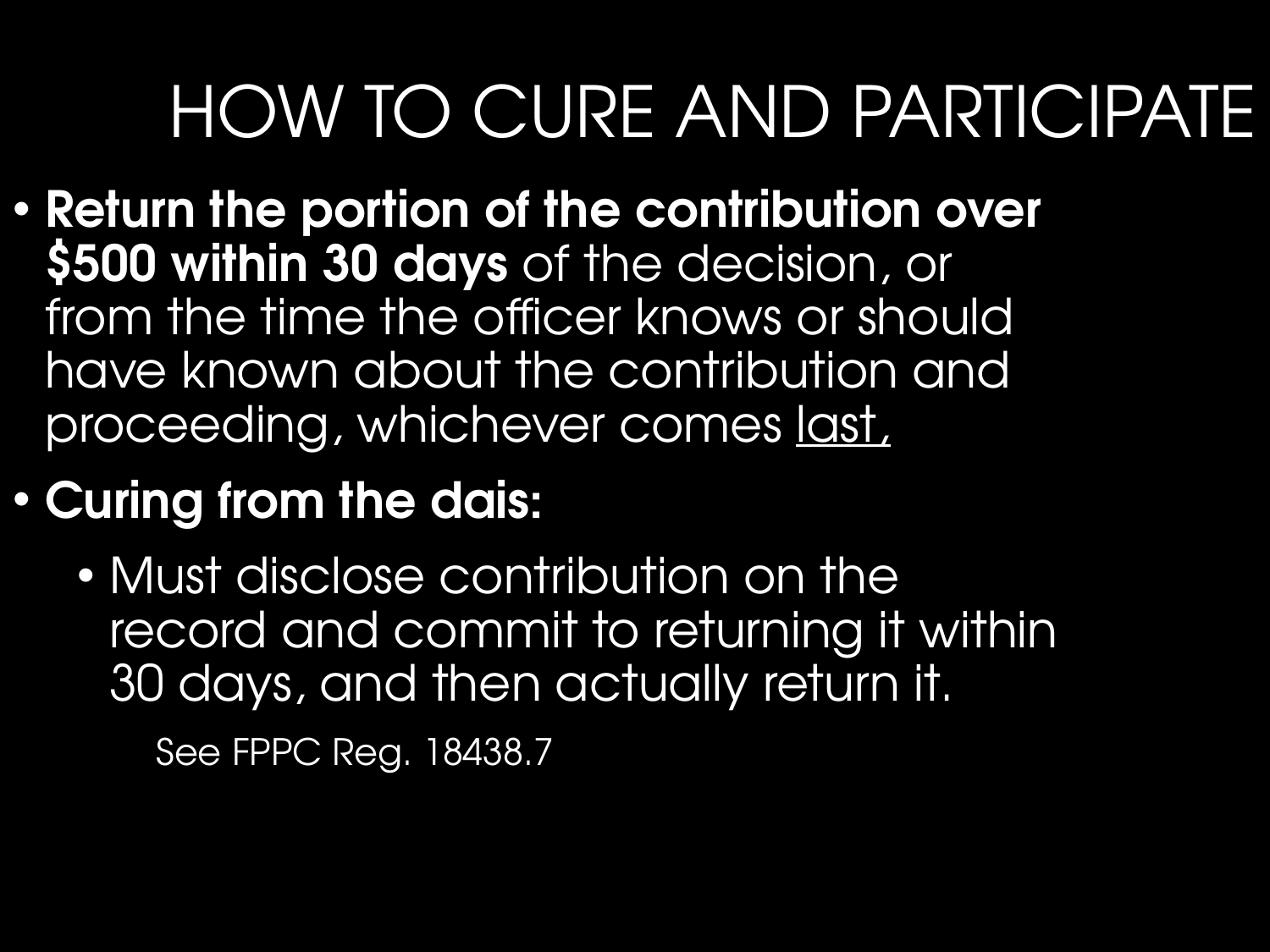

How to Cure and Participate
Return the portion of the contribution over $500 within 30 days of the decision, or from the time the officer knows or should have known about the contribution and proceeding, whichever comes last,
Curing from the dais:
Must disclose contribution on the record and commit to returning it within 30 days, and then actually return it.
											 										See FPPC Reg. 18438.7